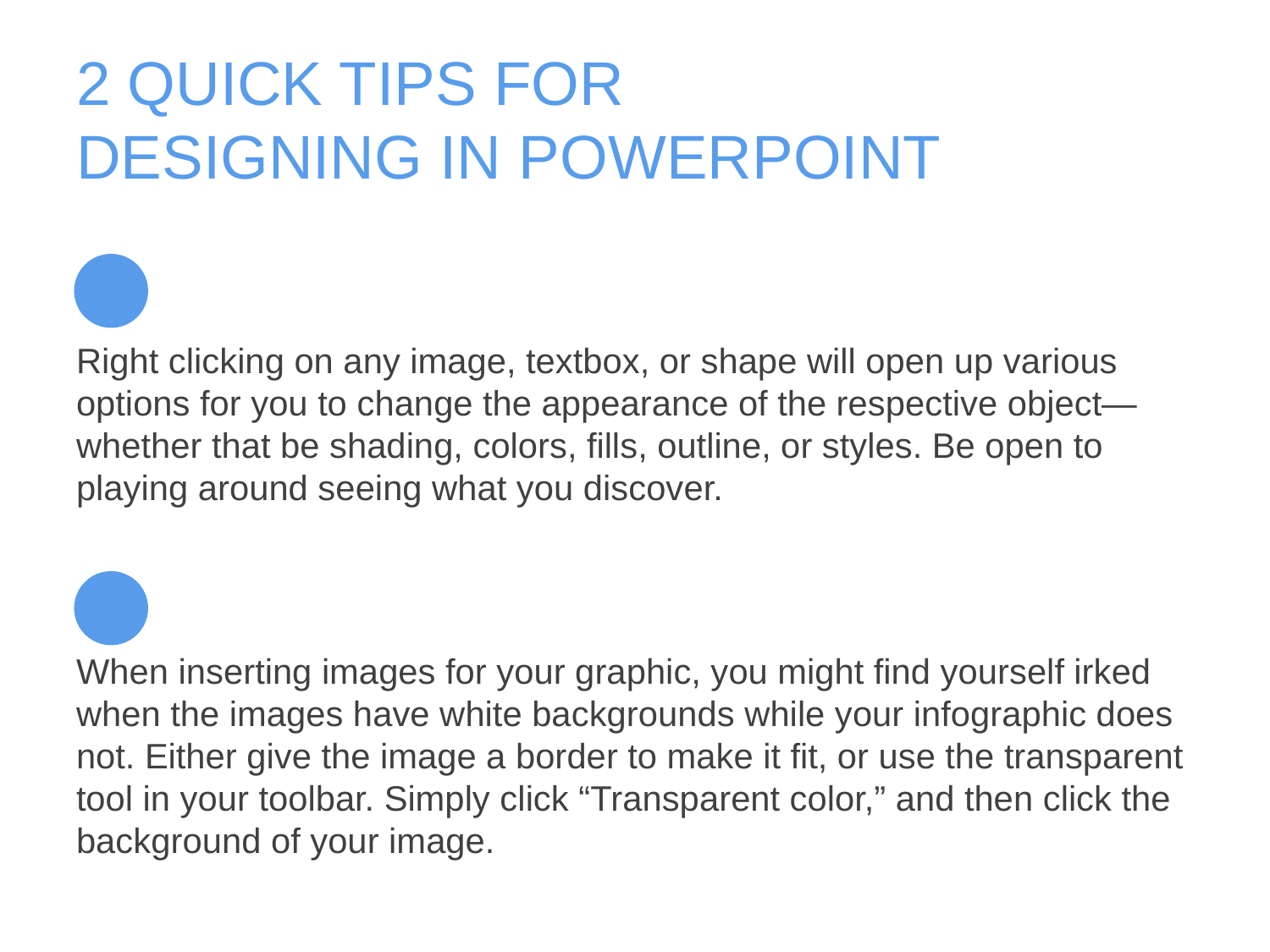

# 2 QUICK TIPS FOR DESIGNING IN POWERPOINT

Right clicking on any image, textbox, or shape will open up various options for you to change the appearance of the respective object—whether that be shading, colors, fills, outline, or styles. Be open to playing around seeing what you discover.

When inserting images for your graphic, you might find yourself irked when the images have white backgrounds while your infographic does not. Either give the image a border to make it fit, or use the transparent tool in your toolbar. Simply click “Transparent color,” and then click the background of your image.